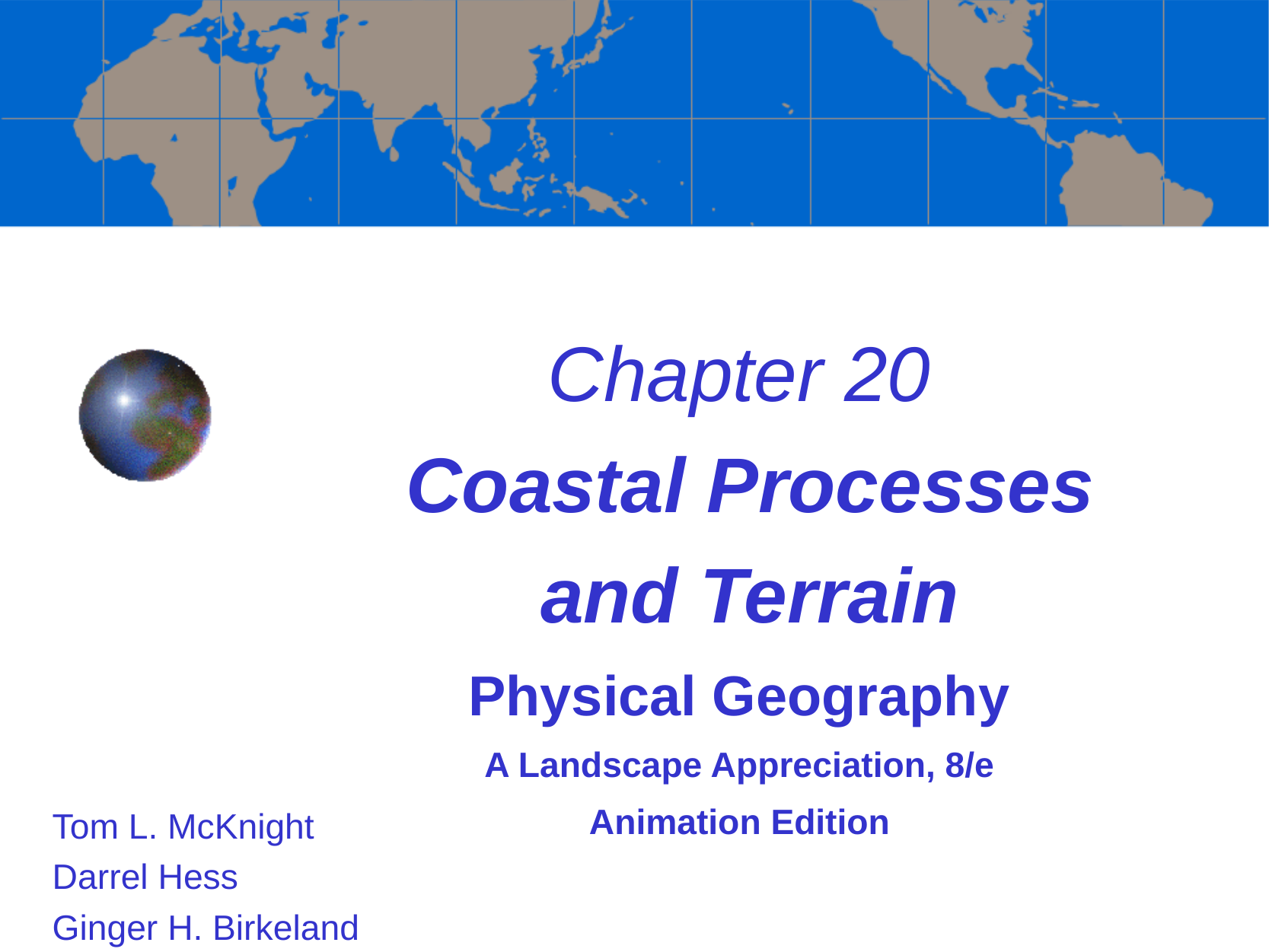

# Chapter 20 Coastal Processes and Terrain
Physical Geography
A Landscape Appreciation, 8/e
Animation Edition

Tom L. McKnight
Darrel Hess
Ginger H. Birkeland